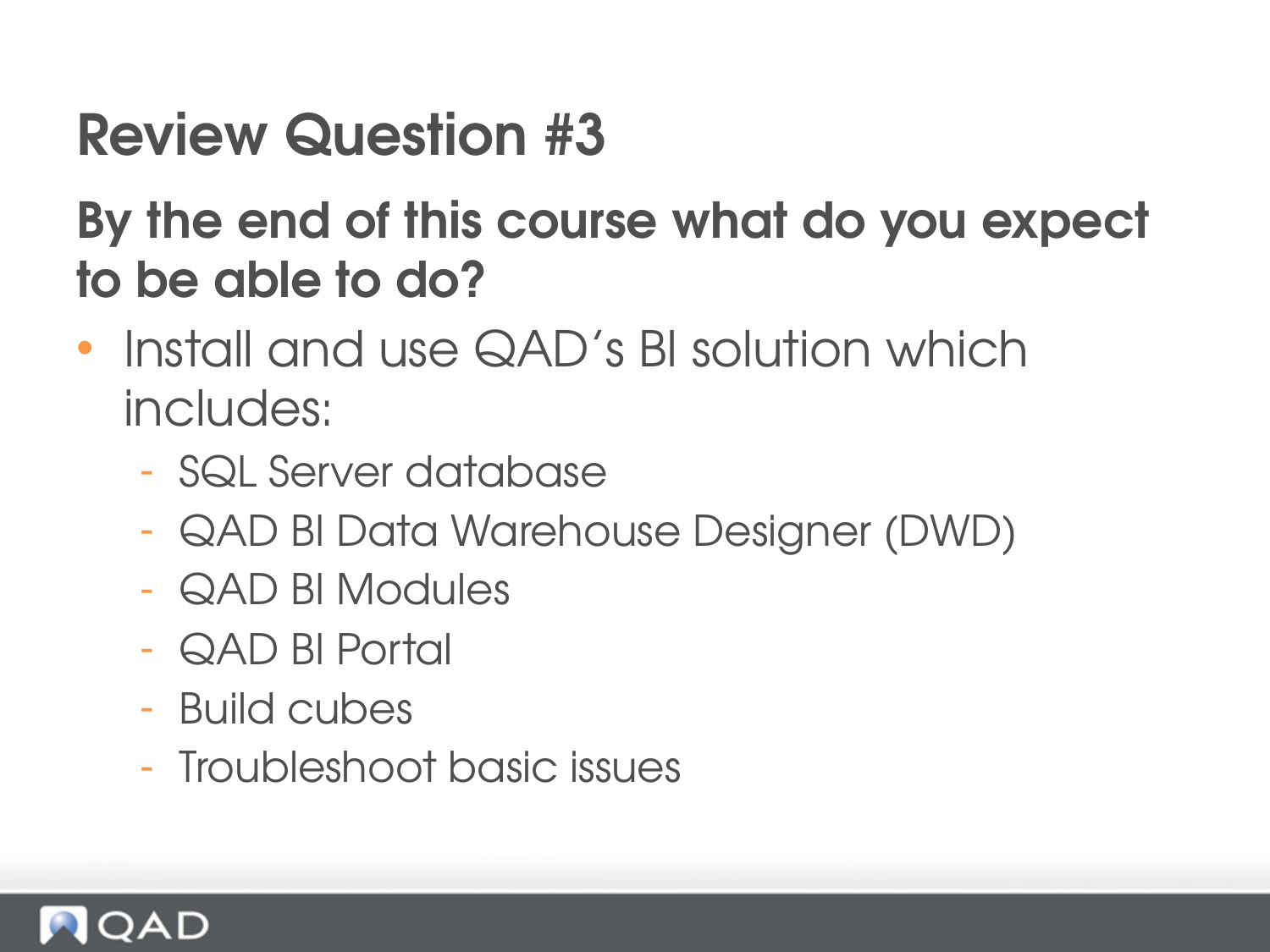

# Review Question #3
By the end of this course what do you expect to be able to do?
Install and use QAD’s BI solution which includes:
SQL Server database
QAD BI Data Warehouse Designer (DWD)
QAD BI Modules
QAD BI Portal
Build cubes
Troubleshoot basic issues